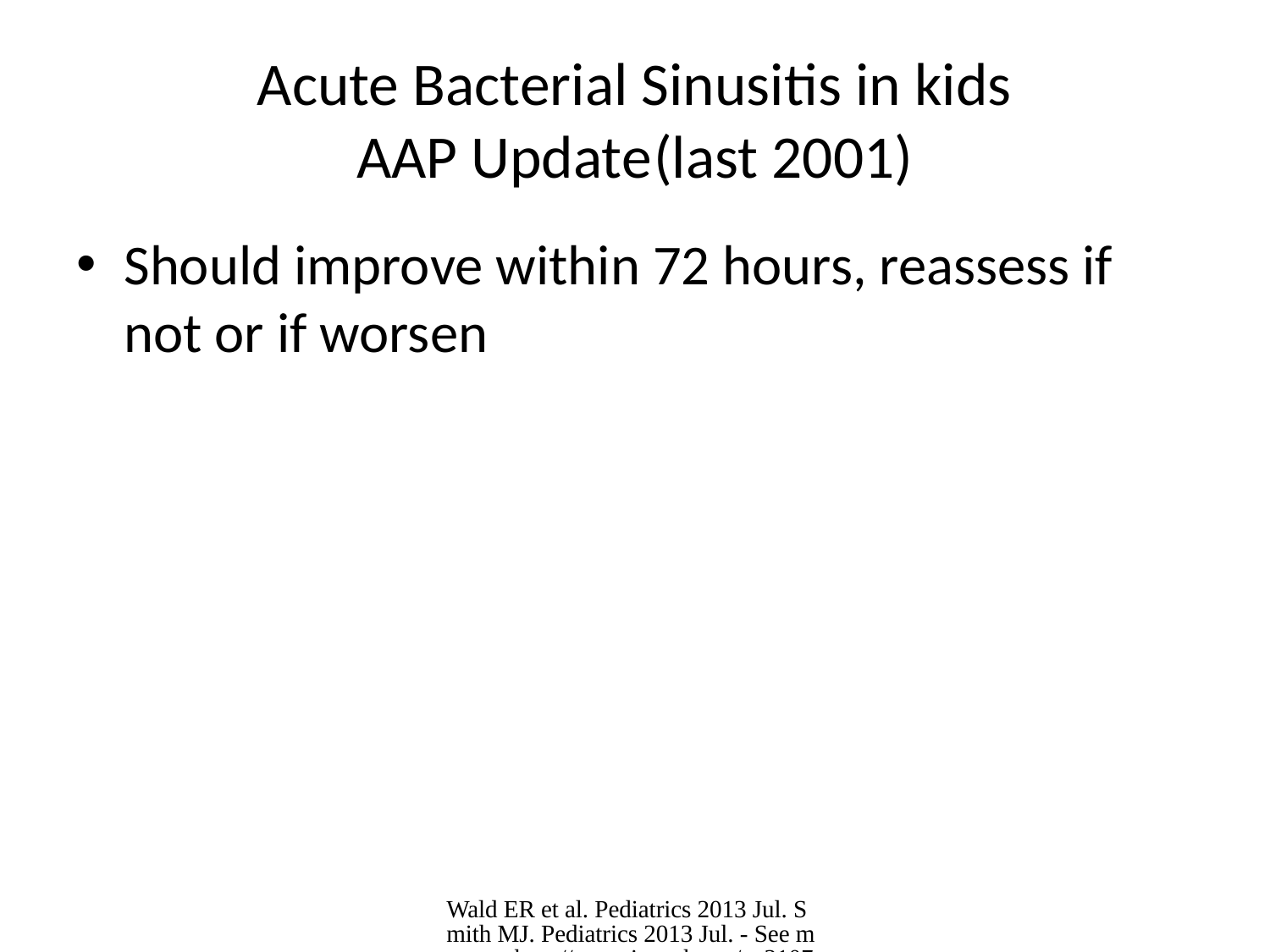

# Acute Bacterial Sinusitis in kids AAP Update	(last 2001)
Should improve within 72 hours, reassess if not or if worsen
Wald ER et al. Pediatrics 2013 Jul. Smith MJ. Pediatrics 2013 Jul. - See more at: http://www.jwatch.org/na31073/2013/07/12/acute-bacterial-sinusitis-children#sthash.9LnCD5pu.dpuf